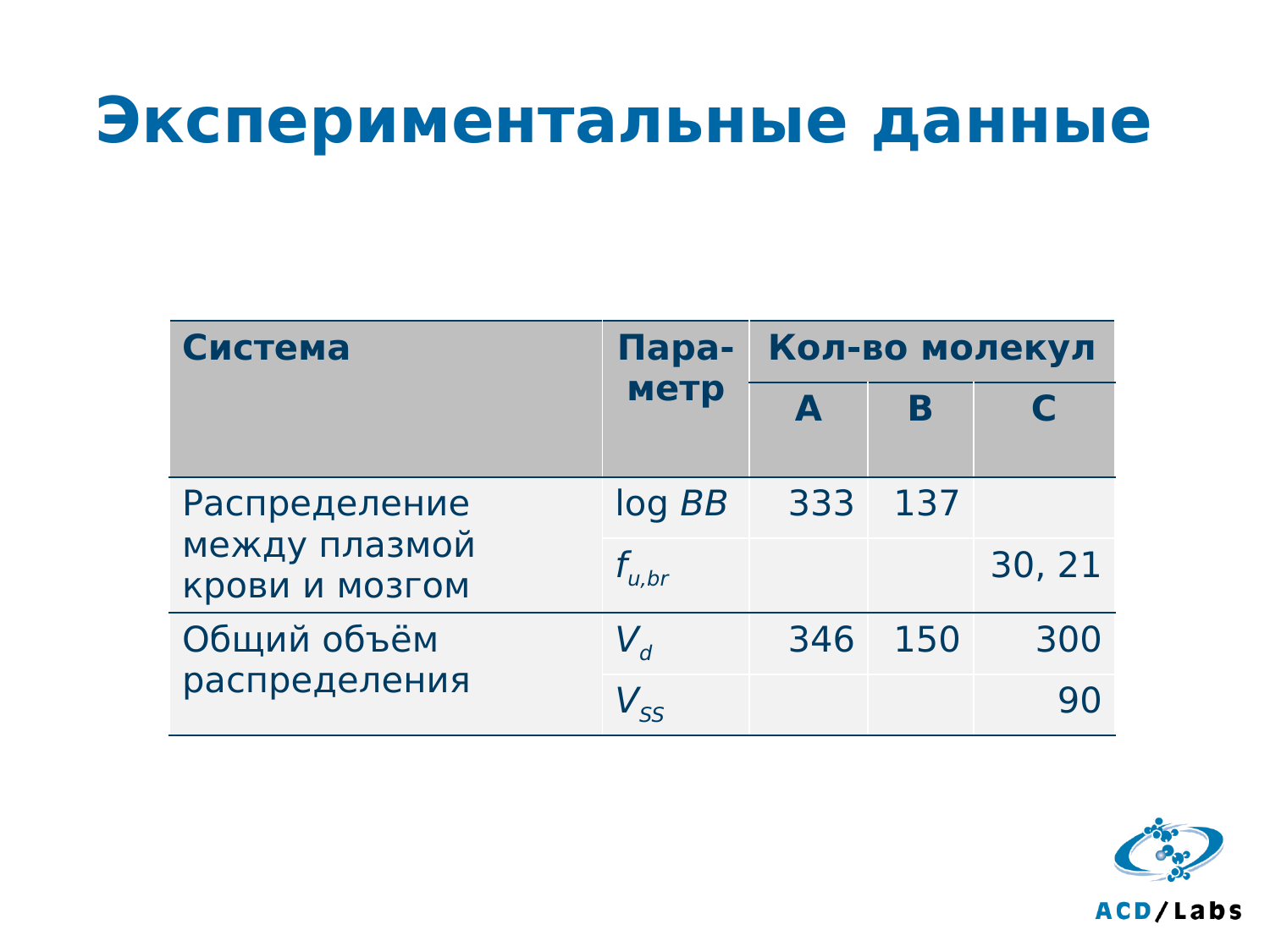

# Экспериментальные данные
| Система | Пара-метр | Кол-во молекул |  |  |
| --- | --- | --- | --- | --- |
|  |  | A | B | C |
| Распределение между плазмой крови и мозгом | log BB | 333 | 137 |  |
|  | fu,br |  |  | 30, 21 |
| Общий объём распределения | Vd | 346 | 150 | 300 |
|  | VSS |  |  | 90 |